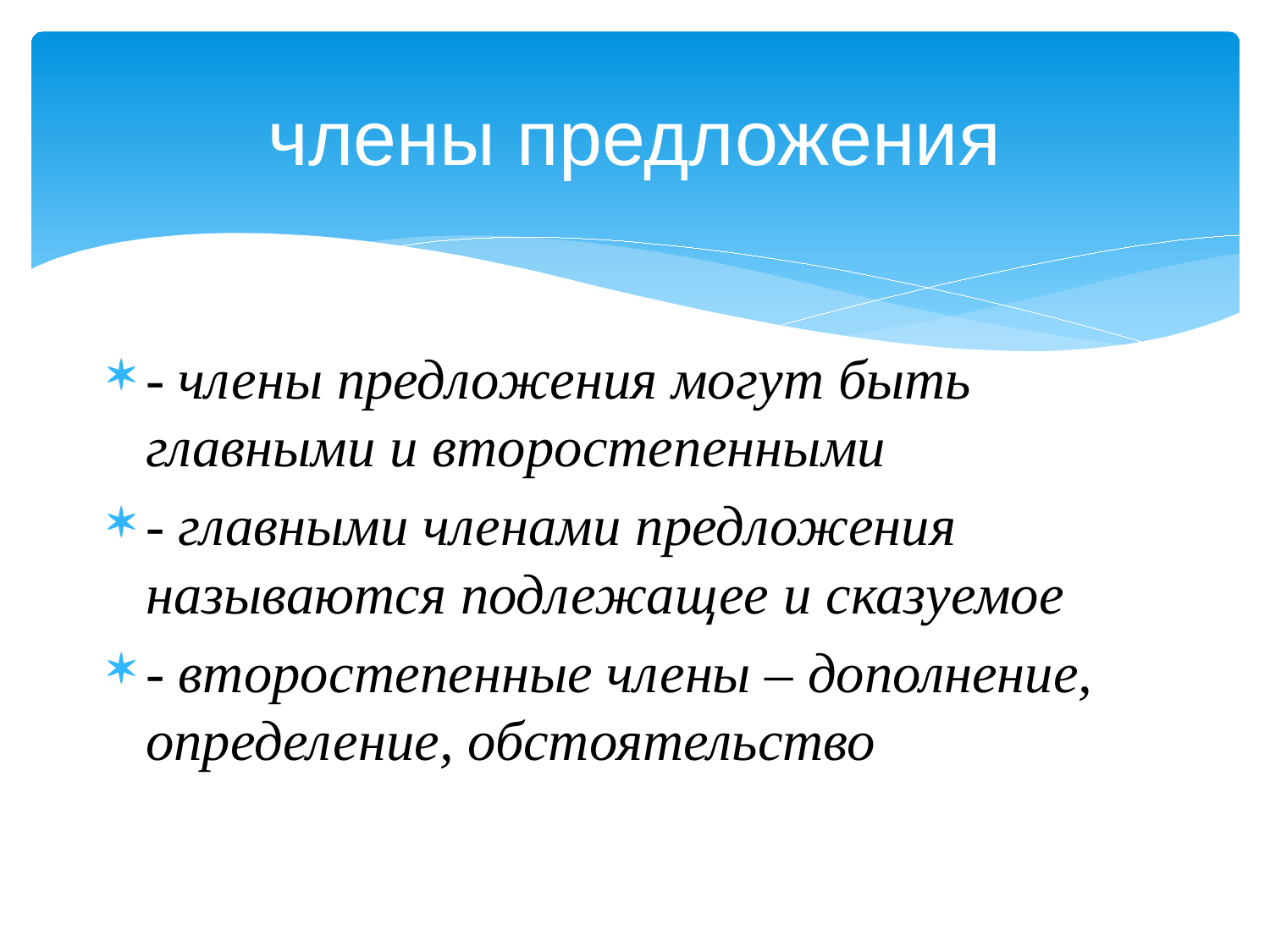

# члены предложения
- члены предложения могут быть главными и второстепенными
- главными членами предложения называются подлежащее и сказуемое
- второстепенные члены – дополнение, определение, обстоятельство